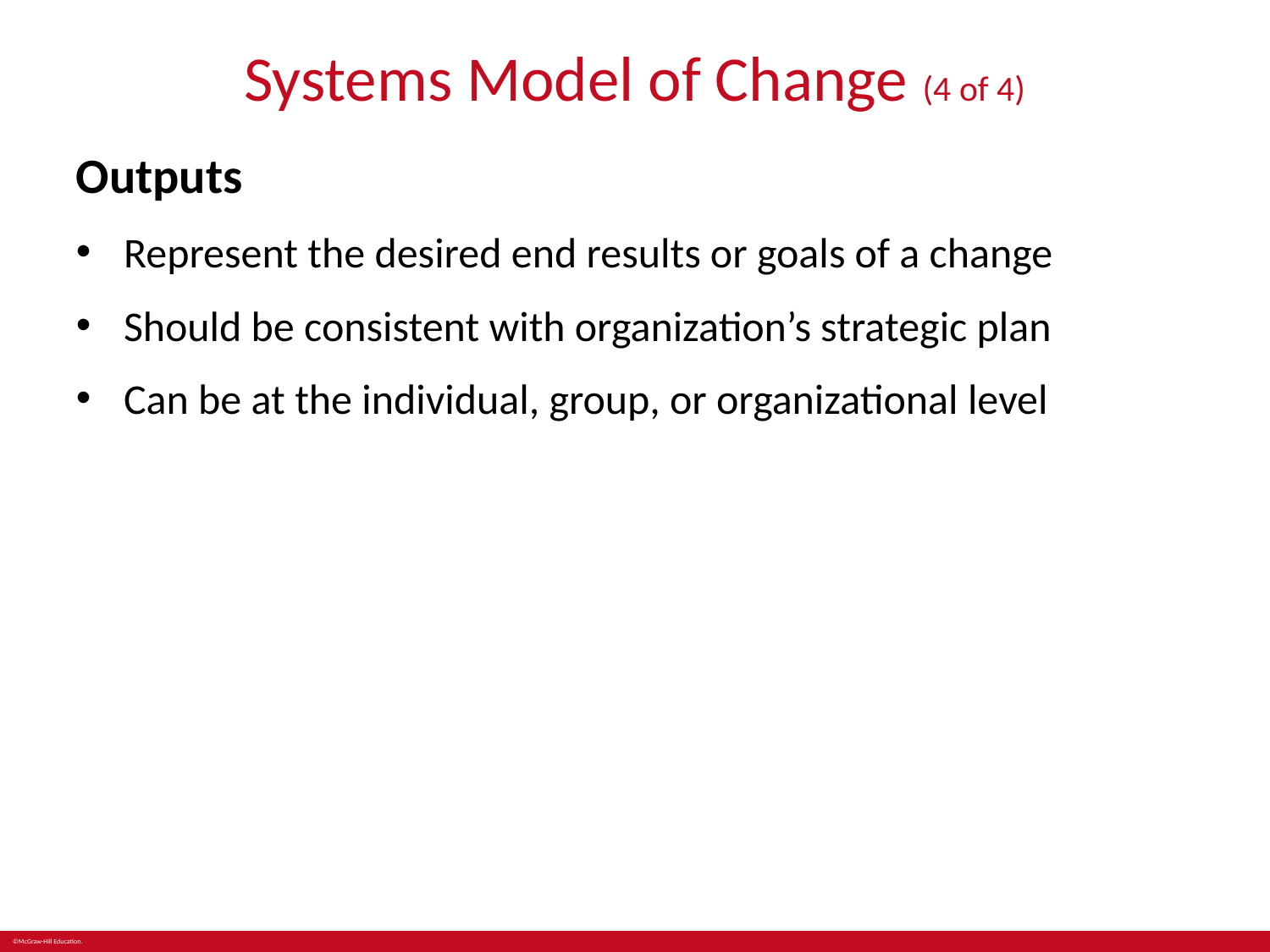

# Systems Model of Change (4 of 4)
Outputs
Represent the desired end results or goals of a change
Should be consistent with organization’s strategic plan
Can be at the individual, group, or organizational level